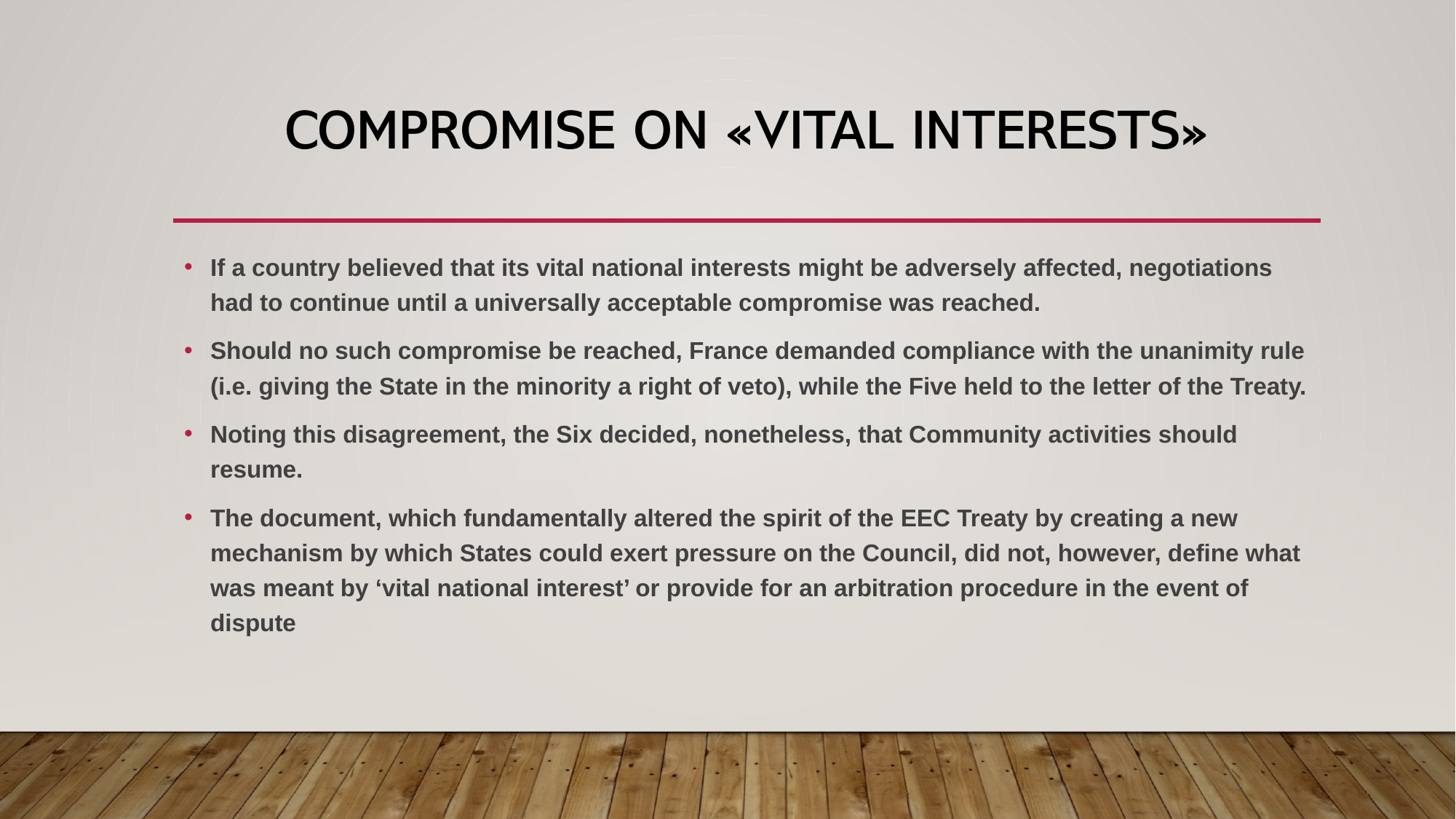

# Compromise on «vital interests»
If a country believed that its vital national interests might be adversely affected, negotiations had to continue until a universally acceptable compromise was reached.
Should no such compromise be reached, France demanded compliance with the unanimity rule (i.e. giving the State in the minority a right of veto), while the Five held to the letter of the Treaty.
Noting this disagreement, the Six decided, nonetheless, that Community activities should resume.
The document, which fundamentally altered the spirit of the EEC Treaty by creating a new mechanism by which States could exert pressure on the Council, did not, however, define what was meant by ‘vital national interest’ or provide for an arbitration procedure in the event of dispute